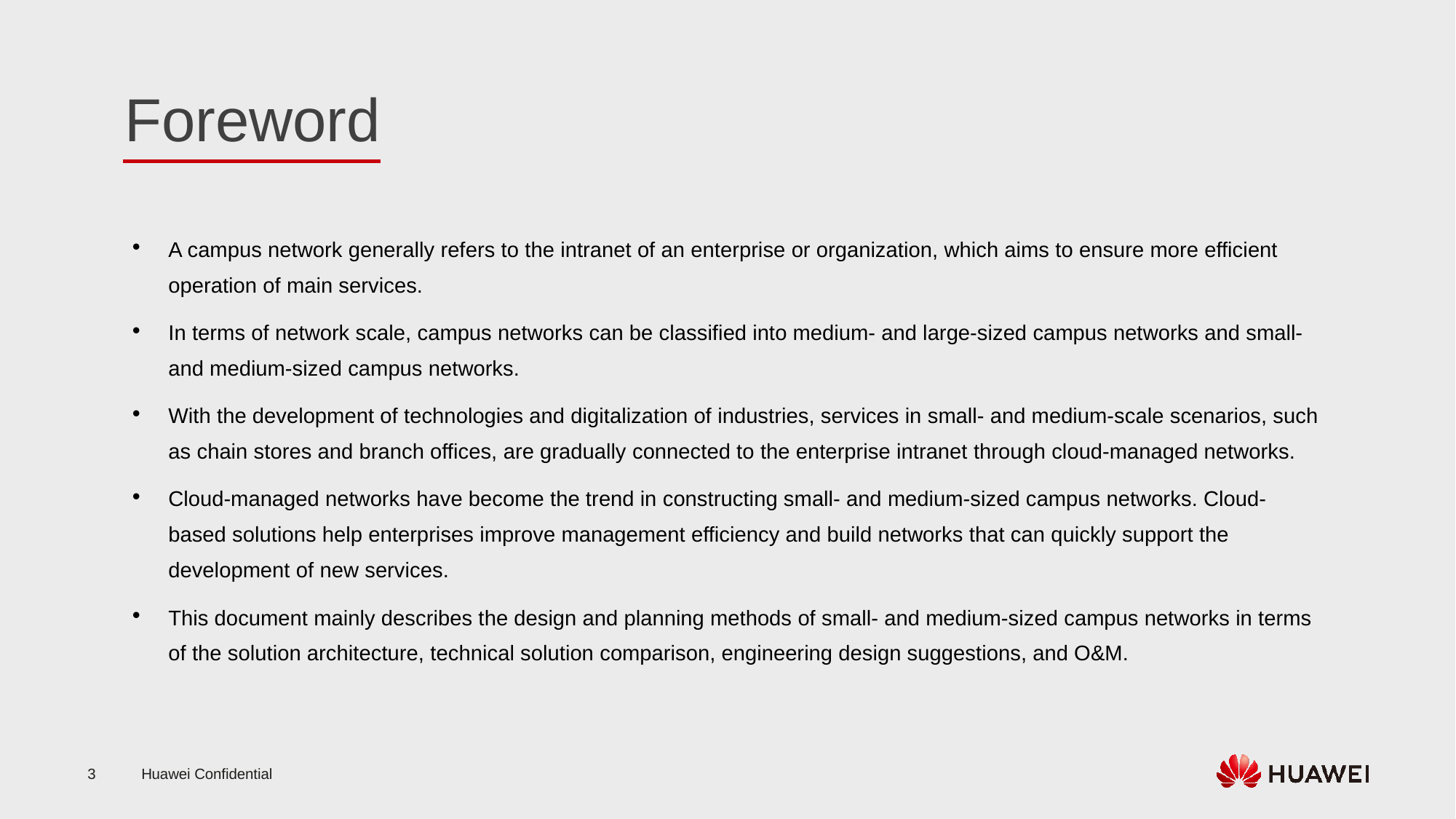

A campus network generally refers to the intranet of an enterprise or organization, which aims to ensure more efficient operation of main services.
In terms of network scale, campus networks can be classified into medium- and large-sized campus networks and small- and medium-sized campus networks.
With the development of technologies and digitalization of industries, services in small- and medium-scale scenarios, such as chain stores and branch offices, are gradually connected to the enterprise intranet through cloud-managed networks.
Cloud-managed networks have become the trend in constructing small- and medium-sized campus networks. Cloud-based solutions help enterprises improve management efficiency and build networks that can quickly support the development of new services.
This document mainly describes the design and planning methods of small- and medium-sized campus networks in terms of the solution architecture, technical solution comparison, engineering design suggestions, and O&M.